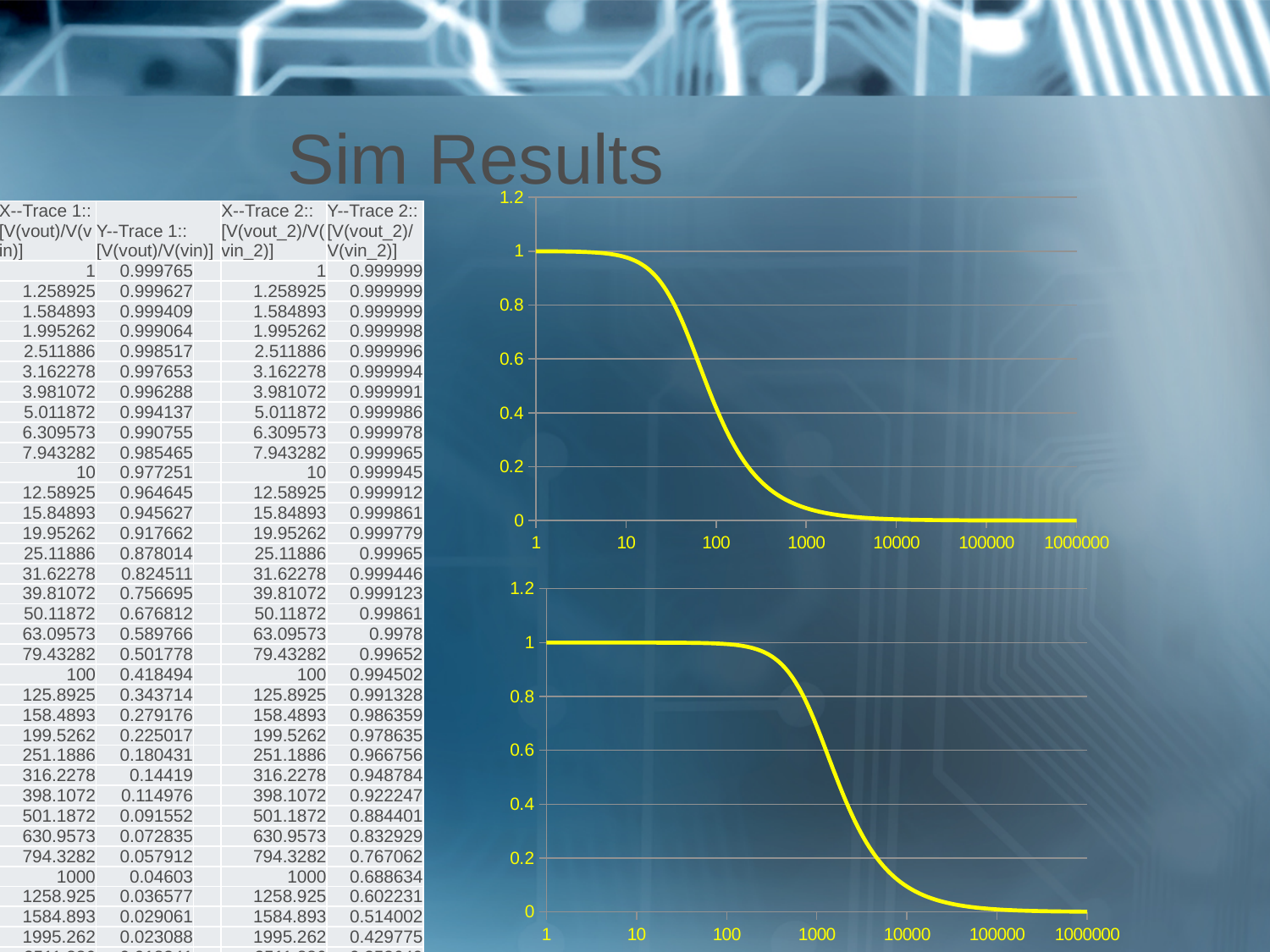

# Sim Results

### Chart

| Category |  |
|---|---|
| X--Trace 1::[V(vout)/V(vin)] | Y--Trace 1::[V(vout)/V(vin)] |  | X--Trace 2::[V(vout\_2)/V(vin\_2)] | Y--Trace 2::[V(vout\_2)/V(vin\_2)] |
| --- | --- | --- | --- | --- |
| 1 | 0.999765 |  | 1 | 0.999999 |
| 1.258925 | 0.999627 |  | 1.258925 | 0.999999 |
| 1.584893 | 0.999409 |  | 1.584893 | 0.999999 |
| 1.995262 | 0.999064 |  | 1.995262 | 0.999998 |
| 2.511886 | 0.998517 |  | 2.511886 | 0.999996 |
| 3.162278 | 0.997653 |  | 3.162278 | 0.999994 |
| 3.981072 | 0.996288 |  | 3.981072 | 0.999991 |
| 5.011872 | 0.994137 |  | 5.011872 | 0.999986 |
| 6.309573 | 0.990755 |  | 6.309573 | 0.999978 |
| 7.943282 | 0.985465 |  | 7.943282 | 0.999965 |
| 10 | 0.977251 |  | 10 | 0.999945 |
| 12.58925 | 0.964645 |  | 12.58925 | 0.999912 |
| 15.84893 | 0.945627 |  | 15.84893 | 0.999861 |
| 19.95262 | 0.917662 |  | 19.95262 | 0.999779 |
| 25.11886 | 0.878014 |  | 25.11886 | 0.99965 |
| 31.62278 | 0.824511 |  | 31.62278 | 0.999446 |
| 39.81072 | 0.756695 |  | 39.81072 | 0.999123 |
| 50.11872 | 0.676812 |  | 50.11872 | 0.99861 |
| 63.09573 | 0.589766 |  | 63.09573 | 0.9978 |
| 79.43282 | 0.501778 |  | 79.43282 | 0.99652 |
| 100 | 0.418494 |  | 100 | 0.994502 |
| 125.8925 | 0.343714 |  | 125.8925 | 0.991328 |
| 158.4893 | 0.279176 |  | 158.4893 | 0.986359 |
| 199.5262 | 0.225017 |  | 199.5262 | 0.978635 |
| 251.1886 | 0.180431 |  | 251.1886 | 0.966756 |
| 316.2278 | 0.14419 |  | 316.2278 | 0.948784 |
| 398.1072 | 0.114976 |  | 398.1072 | 0.922247 |
| 501.1872 | 0.091552 |  | 501.1872 | 0.884401 |
| 630.9573 | 0.072835 |  | 630.9573 | 0.832929 |
| 794.3282 | 0.057912 |  | 794.3282 | 0.767062 |
| 1000 | 0.04603 |  | 1000 | 0.688634 |
| 1258.925 | 0.036577 |  | 1258.925 | 0.602231 |
| 1584.893 | 0.029061 |  | 1584.893 | 0.514002 |
| 1995.262 | 0.023088 |  | 1995.262 | 0.429775 |
| 2511.886 | 0.018341 |  | 2511.886 | 0.353649 |
| 3162.278 | 0.01457 |  | 3162.278 | 0.287629 |
| 3981.072 | 0.011574 |  | 3981.072 | 0.232042 |
| 5011.872 | 0.009193 |  | 5011.872 | 0.186176 |
| 6309.573 | 0.007303 |  | 6309.573 | 0.14884 |
| 7943.282 | 0.005801 |  | 7943.282 | 0.118714 |
| 10000 | 0.004608 |  | 10000 | 0.094544 |
| 12589.25 | 0.00366 |  | 12589.25 | 0.075223 |
| 15848.93 | 0.002907 |  | 15848.93 | 0.059814 |
| 19952.62 | 0.002309 |  | 19952.62 | 0.047544 |
| 25118.86 | 0.001834 |  | 25118.86 | 0.037781 |
| 31622.78 | 0.001457 |  | 31622.78 | 0.030019 |
| 39810.72 | 0.001157 |  | 39810.72 | 0.023849 |
| 50118.72 | 0.000919 |  | 50118.72 | 0.018946 |
| 63095.73 | 0.00073 |  | 63095.73 | 0.01505 |
| 79432.82 | 0.00058 |  | 79432.82 | 0.011955 |
| 100000 | 0.000461 |  | 100000 | 0.009497 |
| 125892.5 | 0.000366 |  | 125892.5 | 0.007543 |
| 158489.3 | 0.000291 |  | 158489.3 | 0.005992 |
| 199526.2 | 0.000231 |  | 199526.2 | 0.00476 |
| 251188.6 | 0.000183 |  | 251188.6 | 0.003781 |
| 316227.8 | 0.000146 |  | 316227.8 | 0.003003 |
| 398107.2 | 0.000116 |  | 398107.2 | 0.002386 |
| 501187.2 | 9.19E-05 |  | 501187.2 | 0.001895 |
| 630957.3 | 7.3E-05 |  | 630957.3 | 0.001505 |
| 794328.2 | 5.8E-05 |  | 794328.2 | 0.001196 |
| 1000000 | 4.61E-05 |  | 1000000 | 0.00095 |

### Chart

| Category |  |
|---|---|